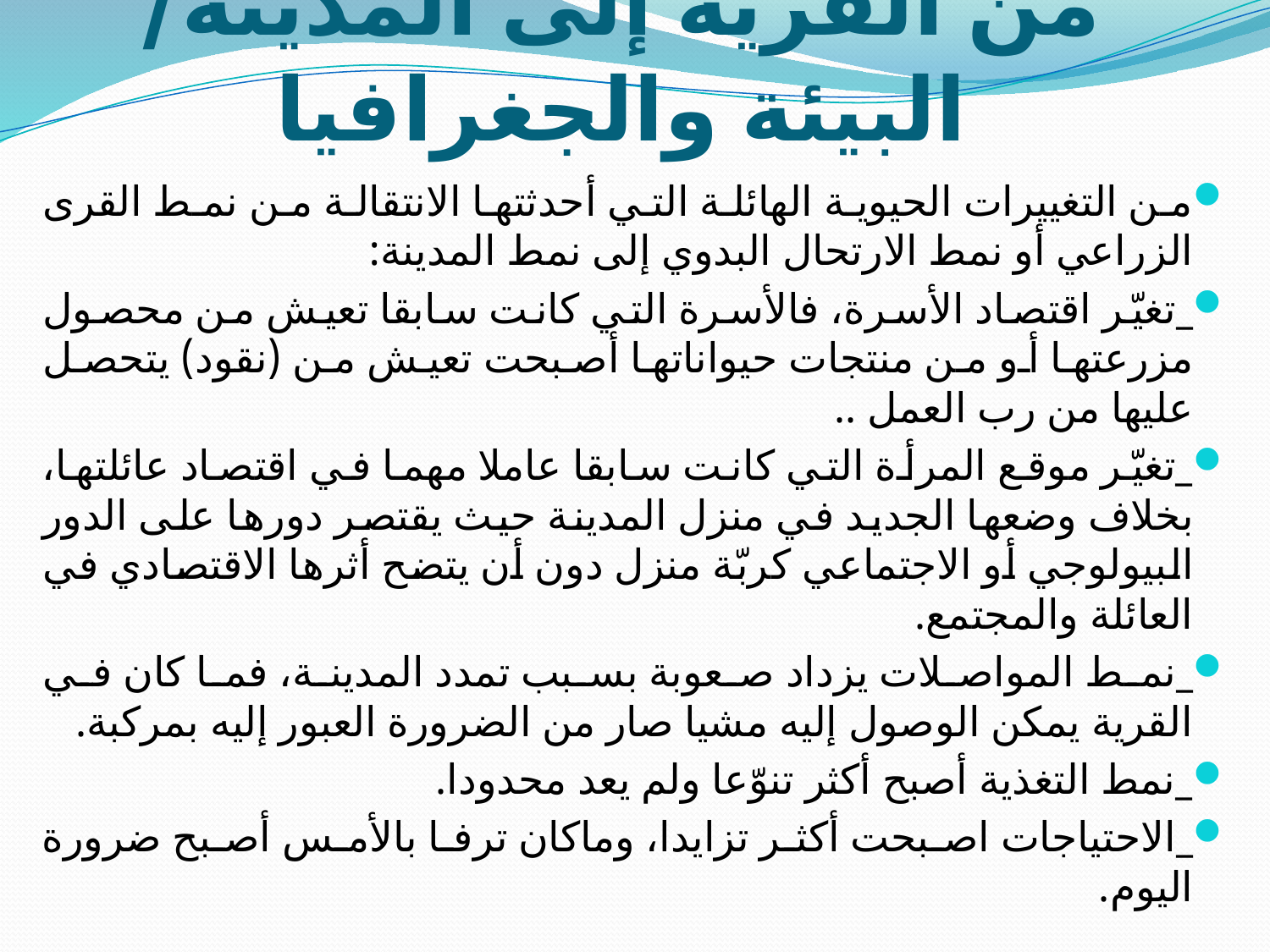

# من القرية إلى المدينة/ البيئة والجغرافيا
من التغييرات الحيوية الهائلة التي أحدثتها الانتقالة من نمط القرى الزراعي أو نمط الارتحال البدوي إلى نمط المدينة:
_تغيّر اقتصاد الأسرة، فالأسرة التي كانت سابقا تعيش من محصول مزرعتها أو من منتجات حيواناتها أصبحت تعيش من (نقود) يتحصل عليها من رب العمل ..
_تغيّر موقع المرأة التي كانت سابقا عاملا مهما في اقتصاد عائلتها، بخلاف وضعها الجديد في منزل المدينة حيث يقتصر دورها على الدور البيولوجي أو الاجتماعي كربّة منزل دون أن يتضح أثرها الاقتصادي في العائلة والمجتمع.
_نمط المواصلات يزداد صعوبة بسبب تمدد المدينة، فما كان في القرية يمكن الوصول إليه مشيا صار من الضرورة العبور إليه بمركبة.
_نمط التغذية أصبح أكثر تنوّعا ولم يعد محدودا.
_الاحتياجات اصبحت أكثر تزايدا، وماكان ترفا بالأمس أصبح ضرورة اليوم.